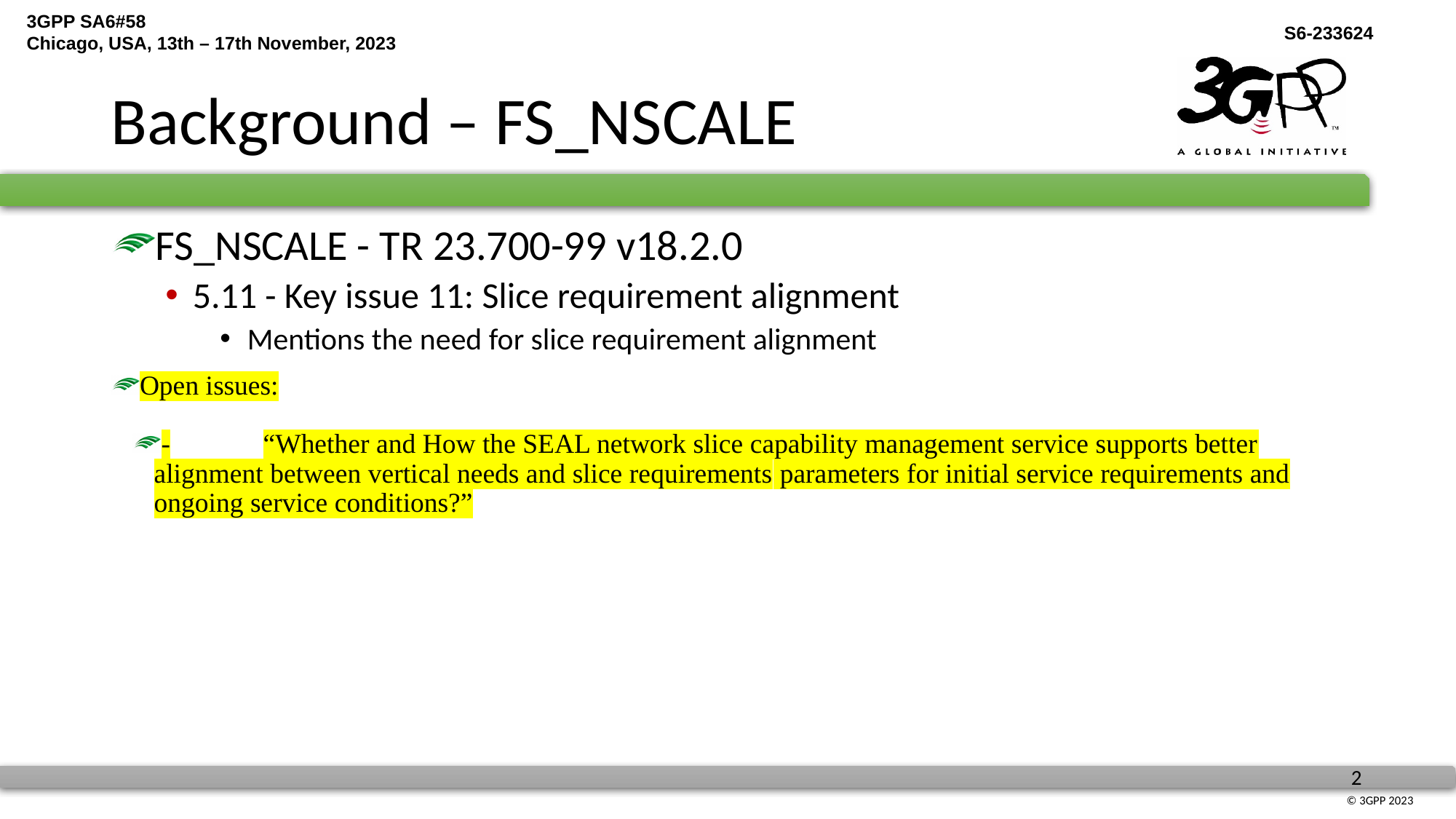

# Background – FS_NSCALE
FS_NSCALE - TR 23.700-99 v18.2.0
5.11 - Key issue 11: Slice requirement alignment
Mentions the need for slice requirement alignment
Open issues:
-	“Whether and How the SEAL network slice capability management service supports better alignment between vertical needs and slice requirements parameters for initial service requirements and ongoing service conditions?”